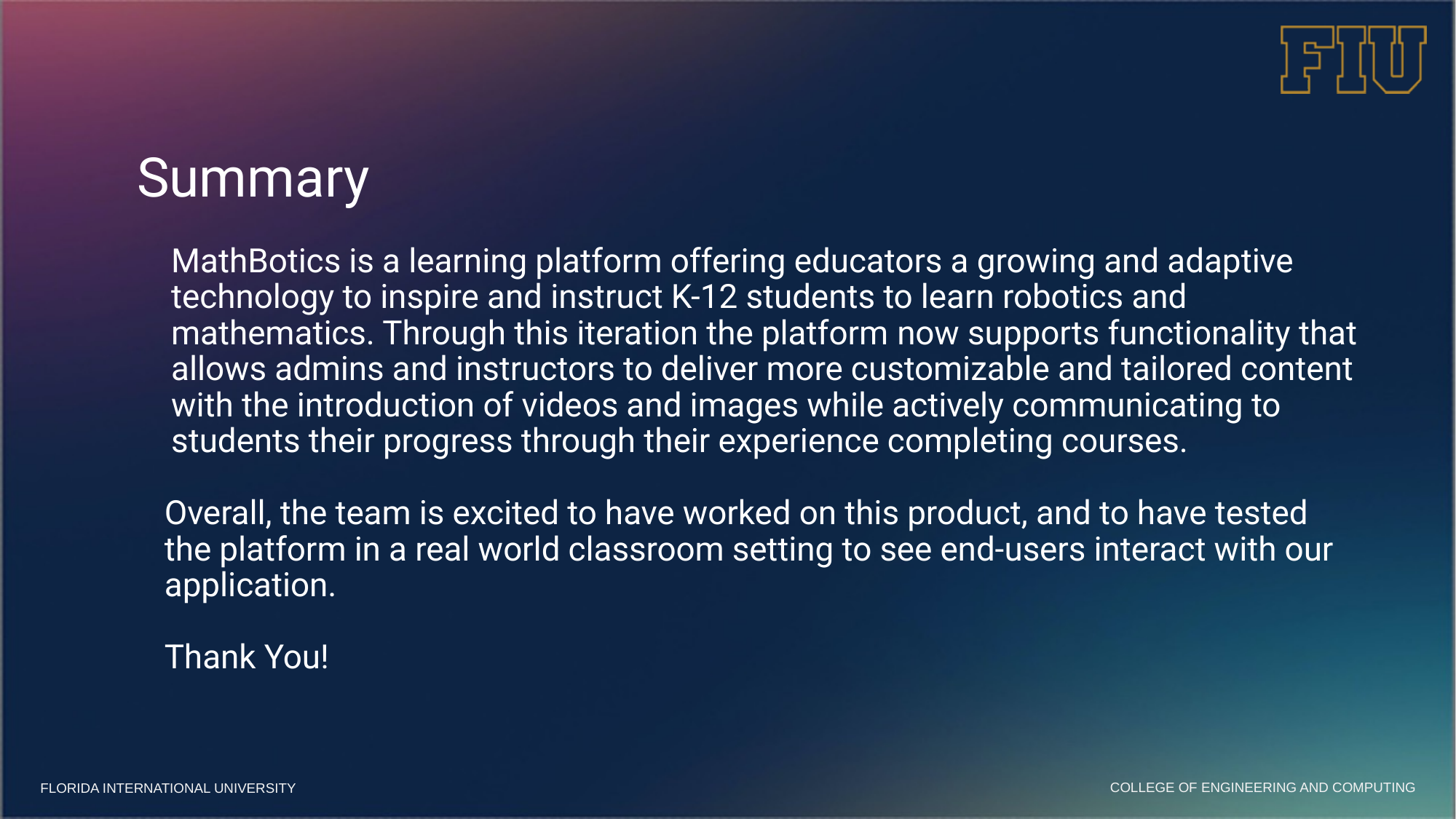

# Summary
MathBotics is a learning platform offering educators a growing and adaptive
technology to inspire and instruct K-12 students to learn robotics and
mathematics. Through this iteration the platform now supports functionality that
allows admins and instructors to deliver more customizable and tailored content
with the introduction of videos and images while actively communicating to
students their progress through their experience completing courses.

Overall, the team is excited to have worked on this product, and to have tested
the platform in a real world classroom setting to see end-users interact with our
application.

Thank You!